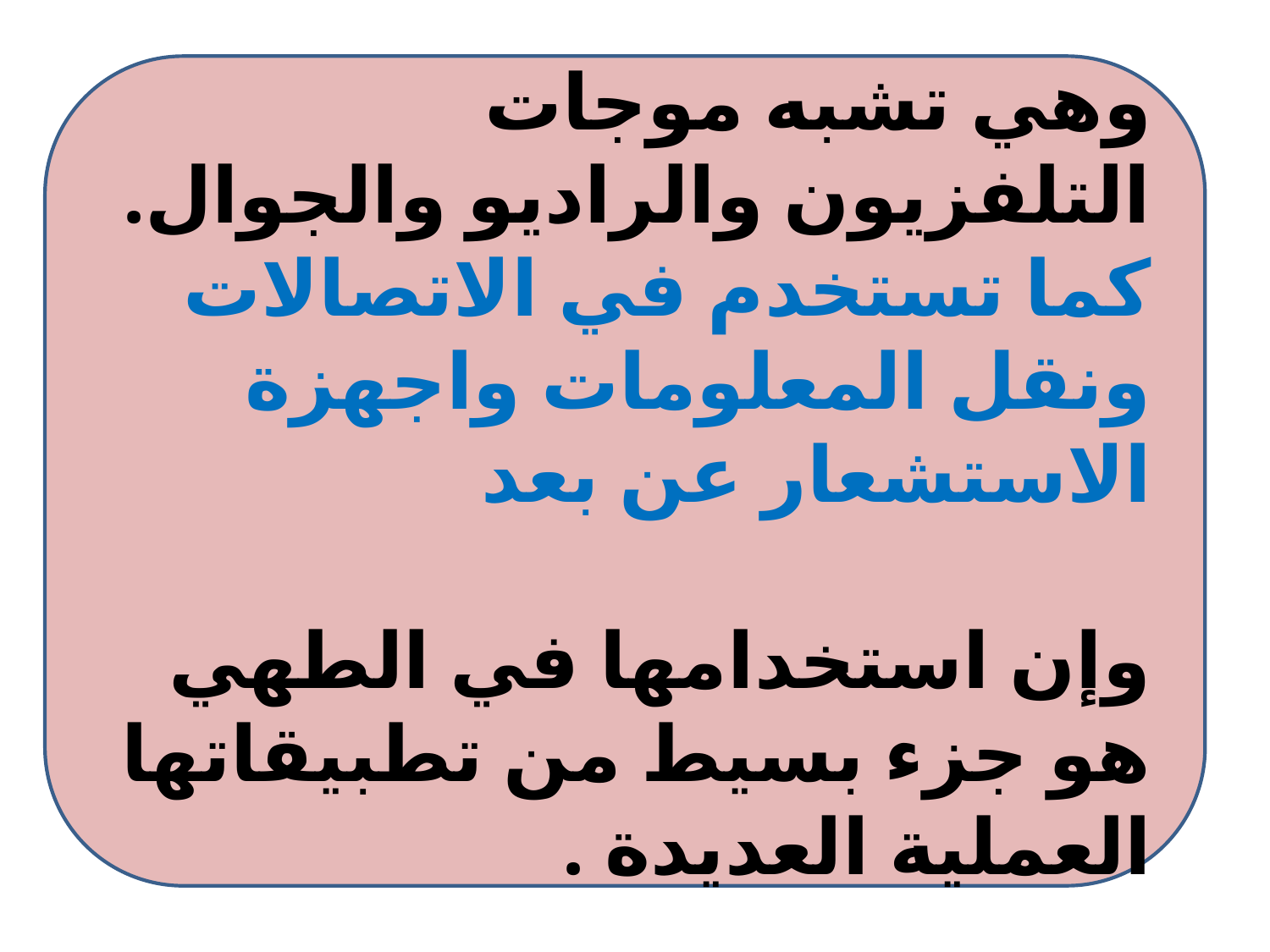

وهي تشبه موجات التلفزيون والراديو والجوال.
كما تستخدم في الاتصالات ونقل المعلومات واجهزة الاستشعار عن بعد

وإن استخدامها في الطهي هو جزء بسيط من تطبيقاتها العملية العديدة .